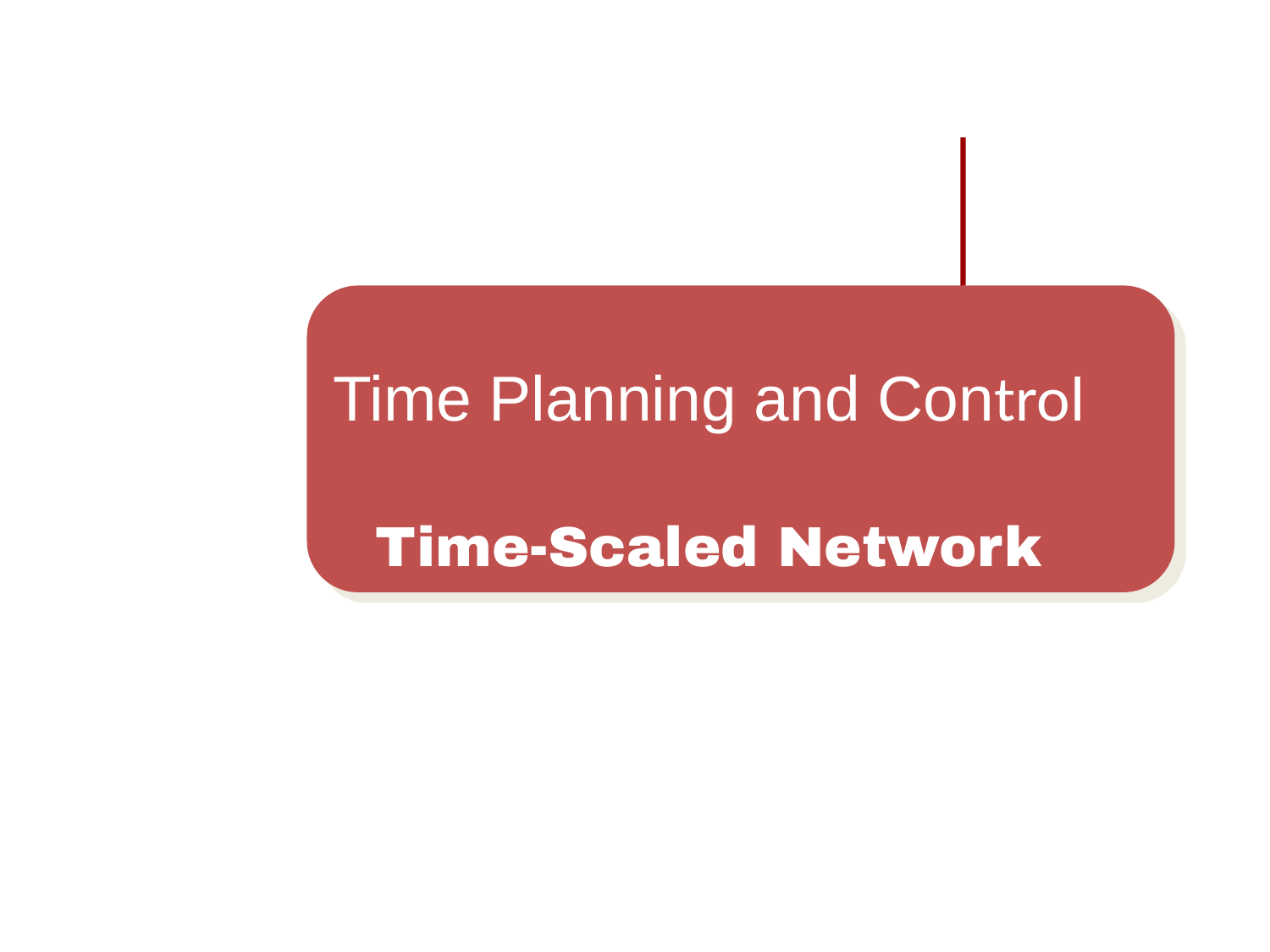

# Time Planning and Control Time-Scaled Network